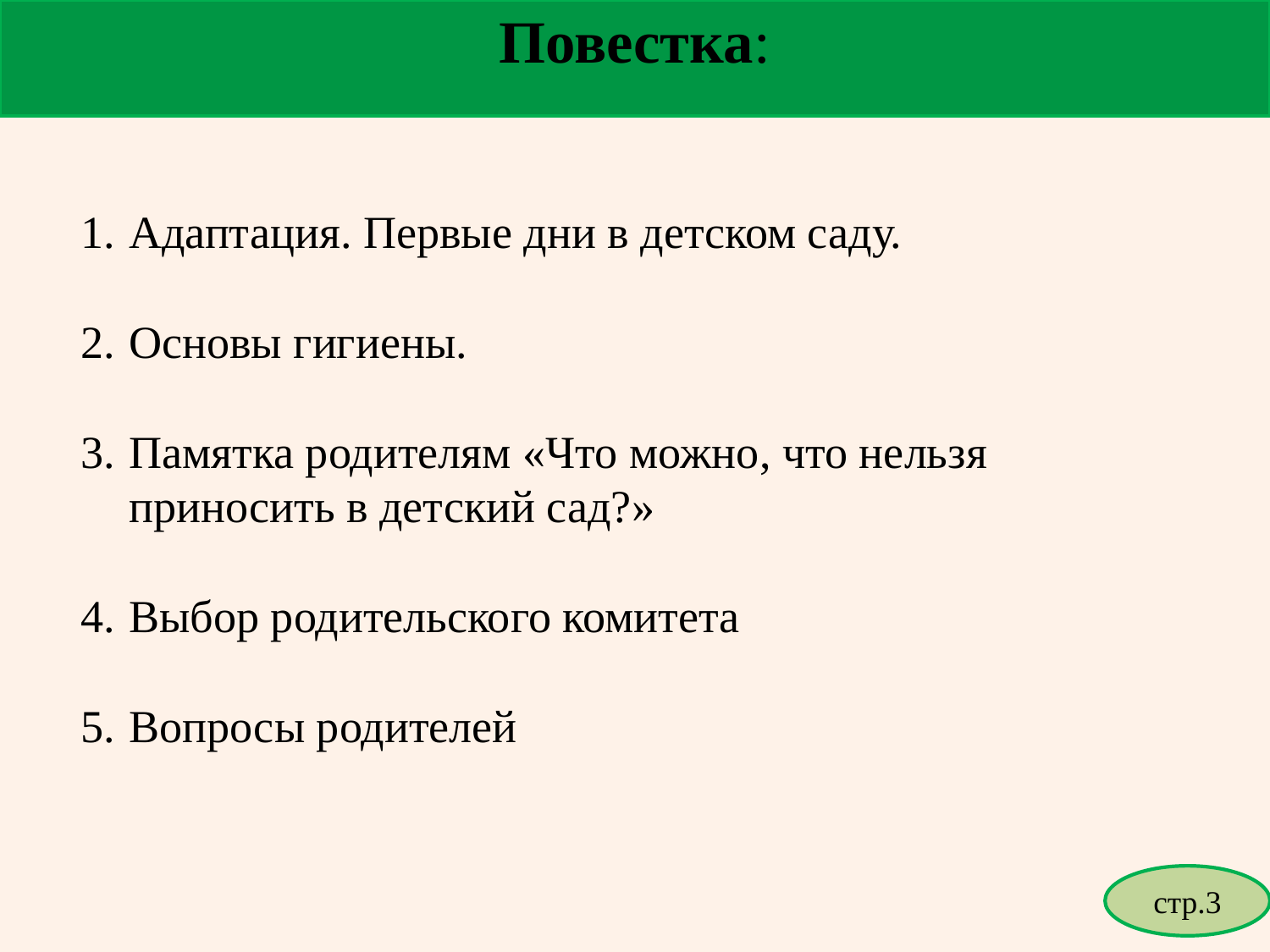

Повестка:

Адаптация. Первые дни в детском саду.

Основы гигиены.

Памятка родителям «Что можно, что нельзя приносить в детский сад?»

Выбор родительского комитета

Вопросы родителей

стр.3